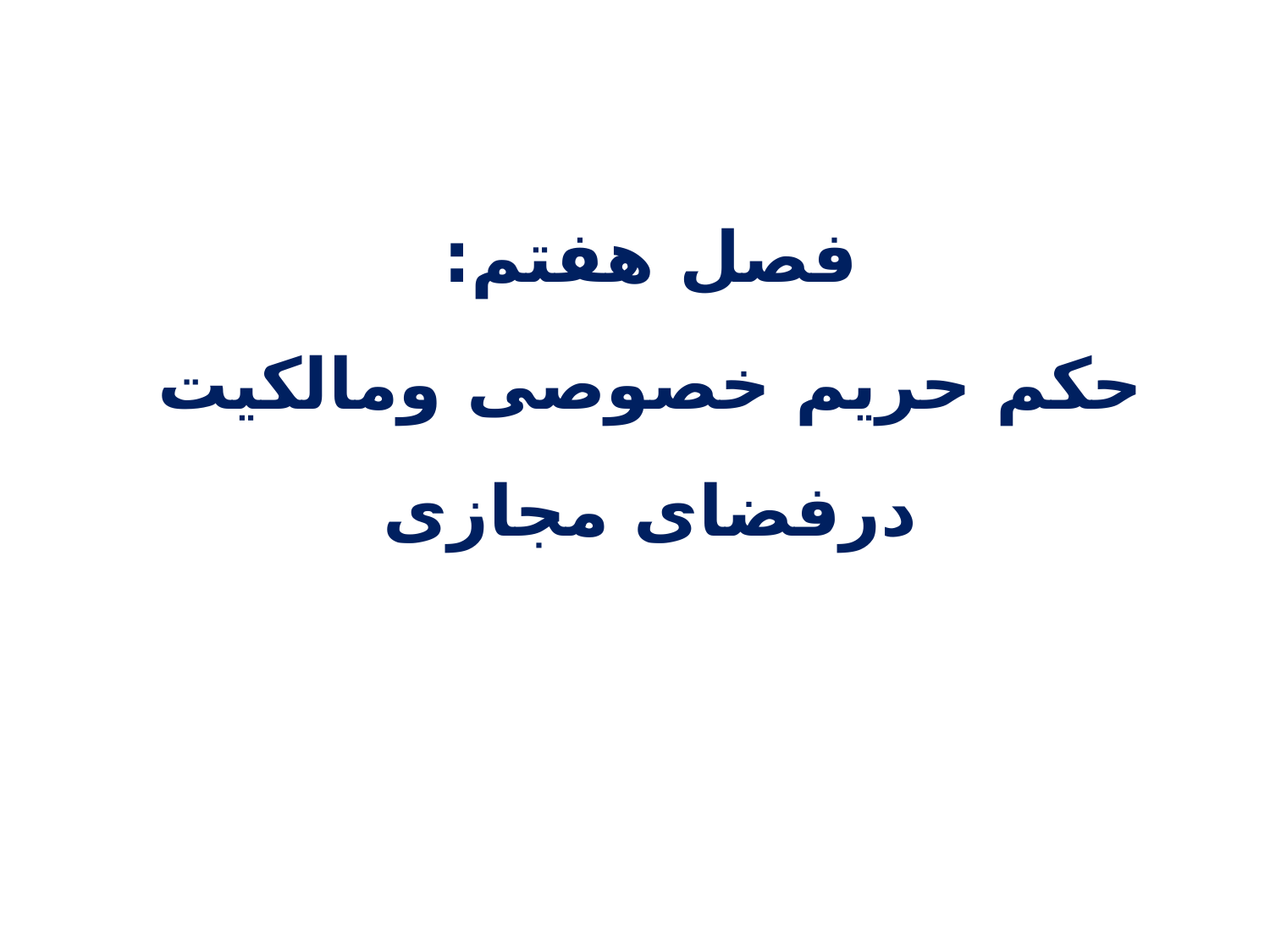

فصل هفتم:
حکم حریم خصوصی ومالکیت درفضای مجازی